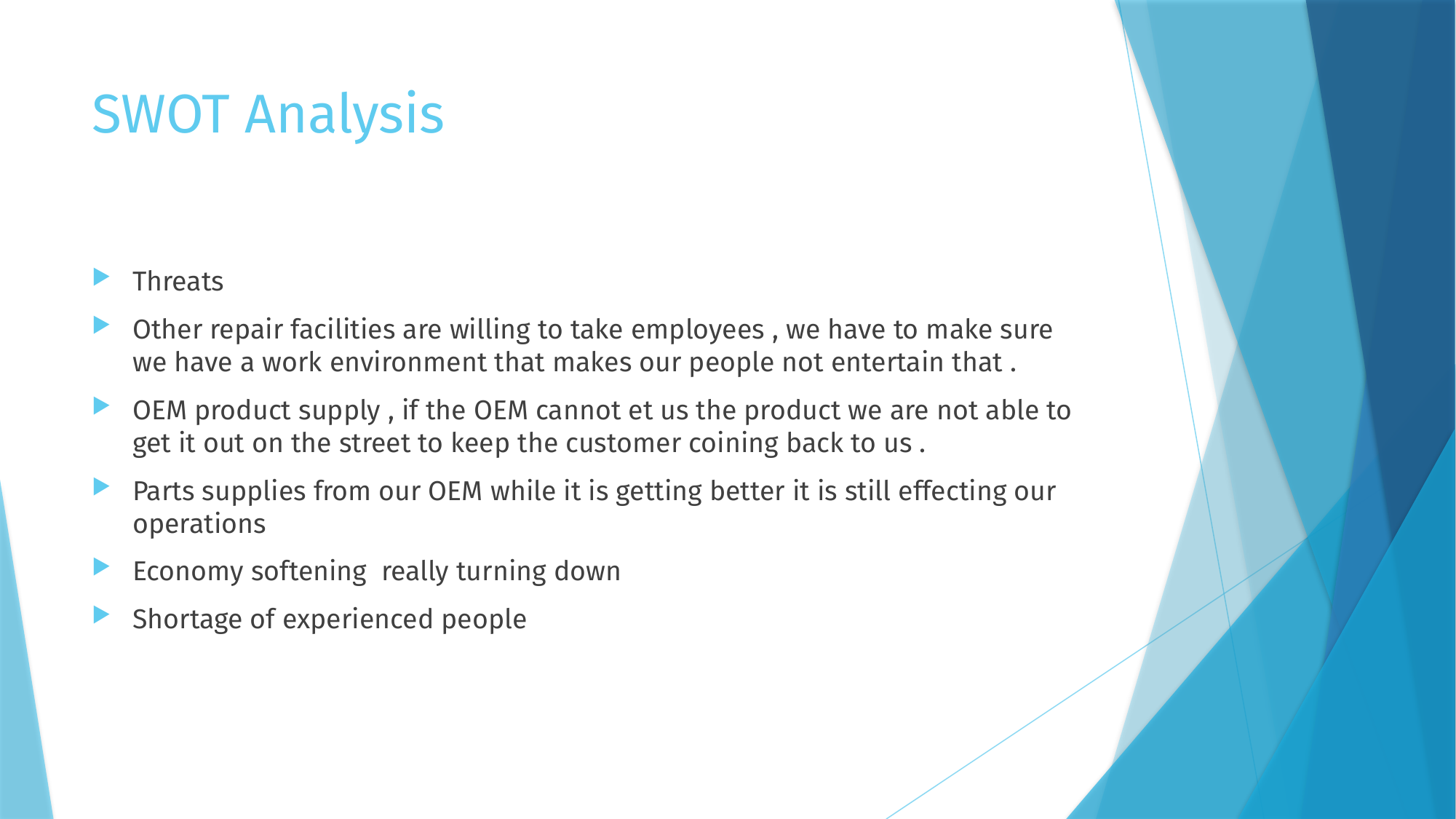

# SWOT Analysis
Threats
Other repair facilities are willing to take employees , we have to make sure we have a work environment that makes our people not entertain that .
OEM product supply , if the OEM cannot et us the product we are not able to get it out on the street to keep the customer coining back to us .
Parts supplies from our OEM while it is getting better it is still effecting our operations
Economy softening  really turning down
Shortage of experienced people